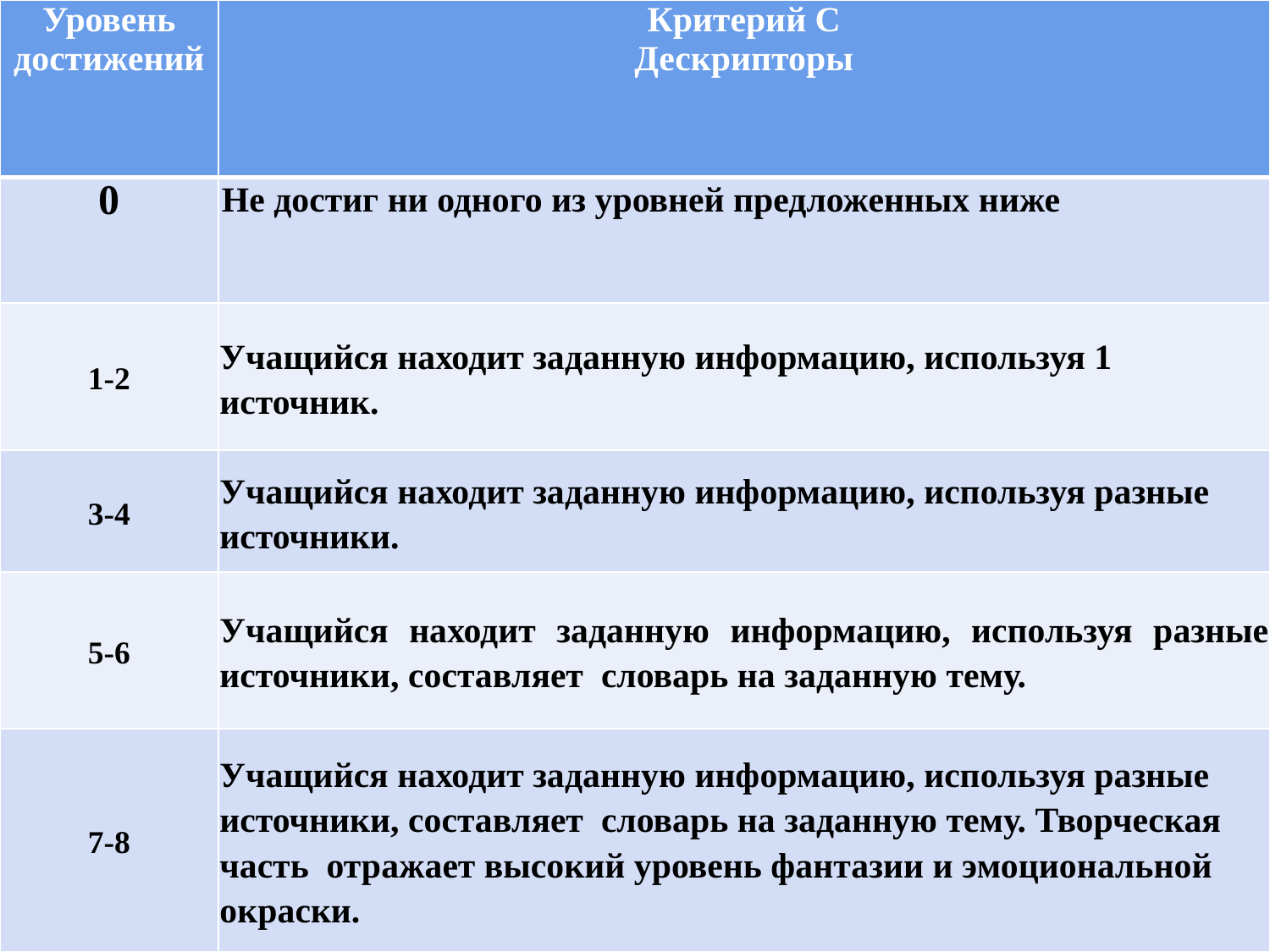

| Уровень достижений | Критерий С Дескрипторы |
| --- | --- |
| 0 | Не достиг ни одного из уровней предложенных ниже |
| 1-2 | Учащийся находит заданную информацию, используя 1 источник. |
| 3-4 | Учащийся находит заданную информацию, используя разные источники. |
| 5-6 | Учащийся находит заданную информацию, используя разные источники, составляет словарь на заданную тему. |
| 7-8 | Учащийся находит заданную информацию, используя разные источники, составляет словарь на заданную тему. Творческая часть отражает высокий уровень фантазии и эмоциональной окраски. |
#